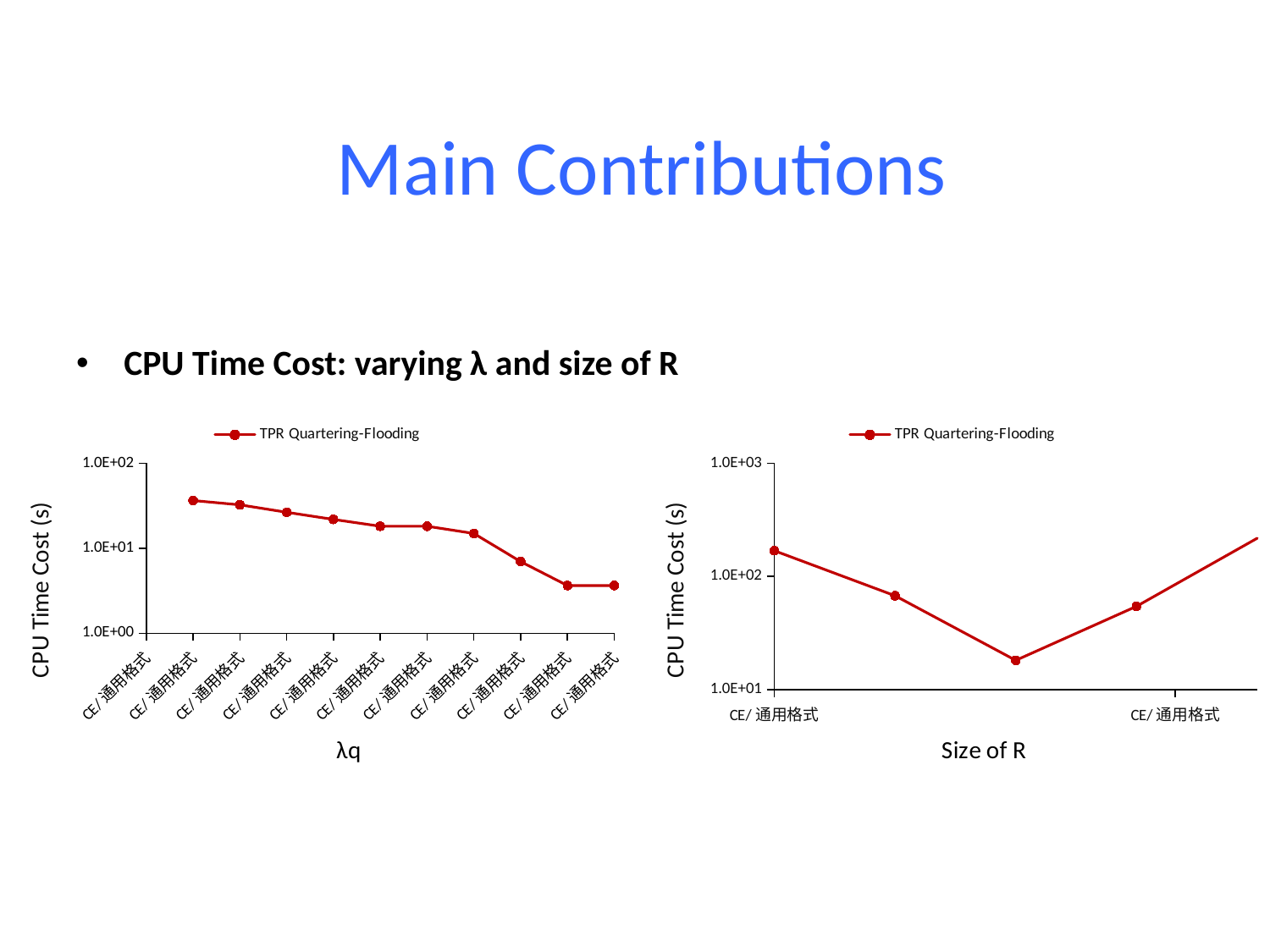

# Main Contributions
CPU Time Cost: varying λ and size of R

### Chart

| Category |  |
|---|---|

### Chart

| Category |  |
|---|---|